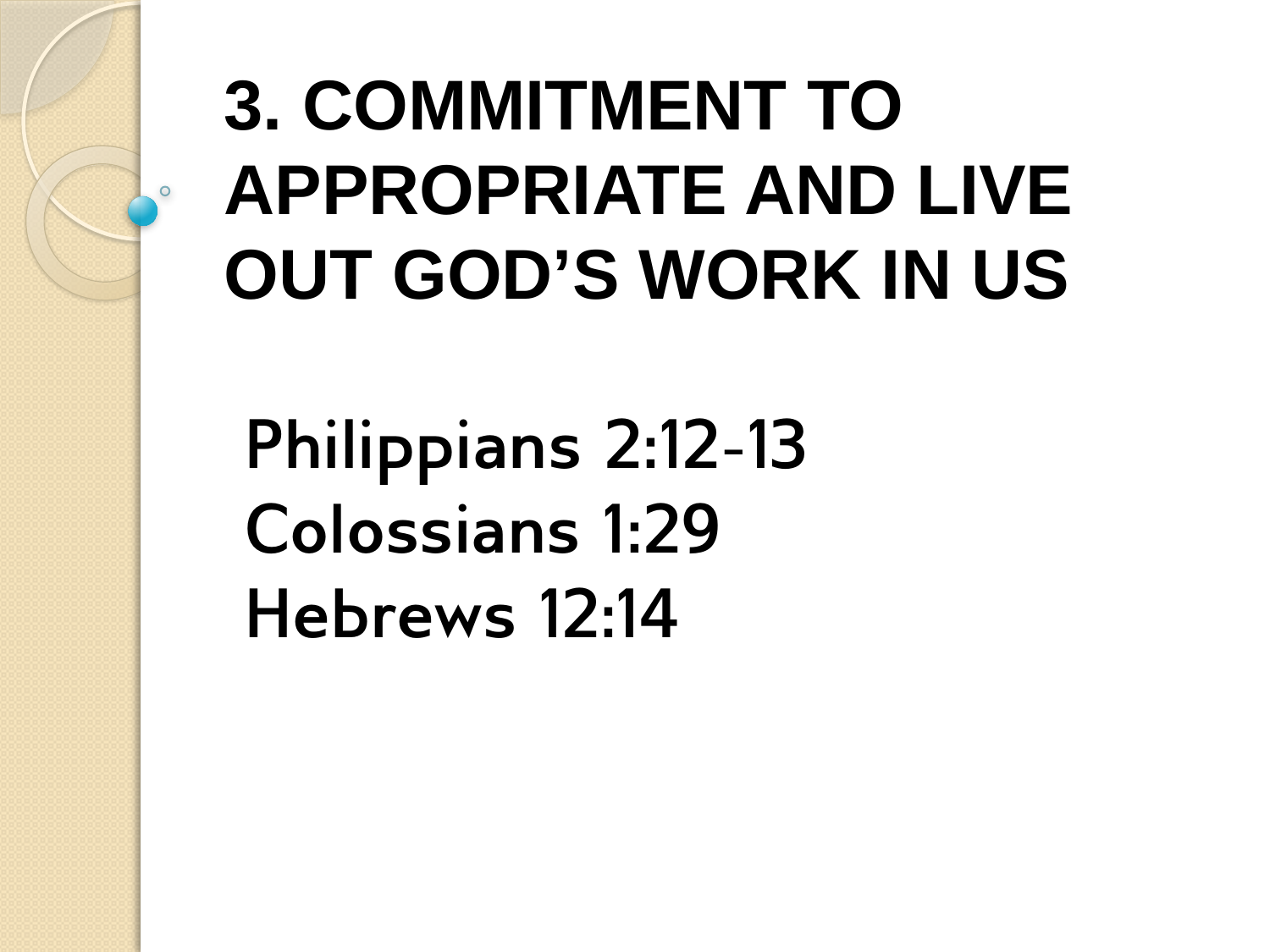

3. COMMITMENT TO APPROPRIATE AND LIVE OUT GOD’S WORK IN US
Philippians 2:12-13
Colossians 1:29
Hebrews 12:14